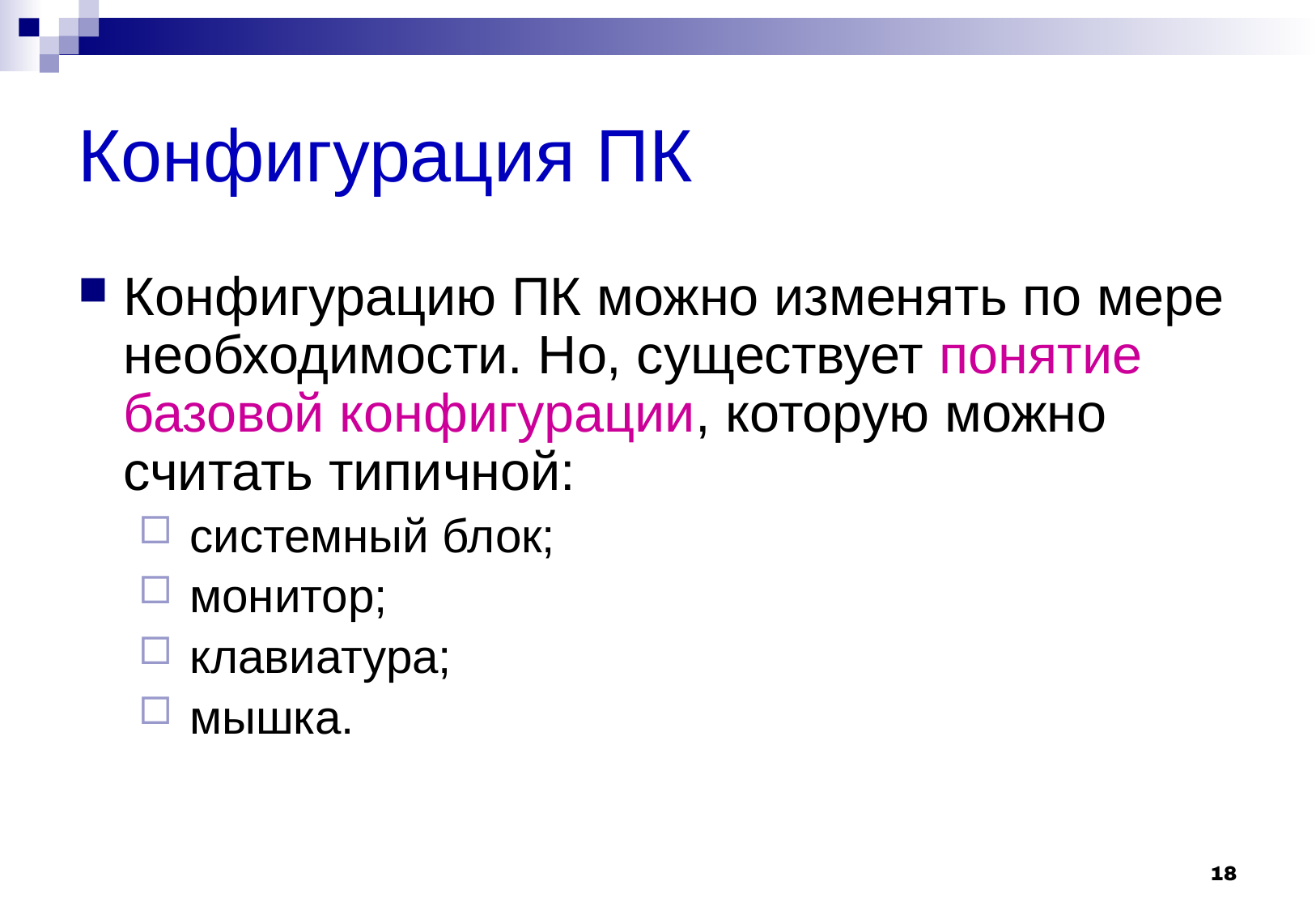

# Конфигурация ПК
Конфигурацию ПК можно изменять по мере необходимости. Но, существует понятие базовой конфигурации, которую можно считать типичной:
 системный блок;
 монитор;
 клавиатура;
 мышка.
18